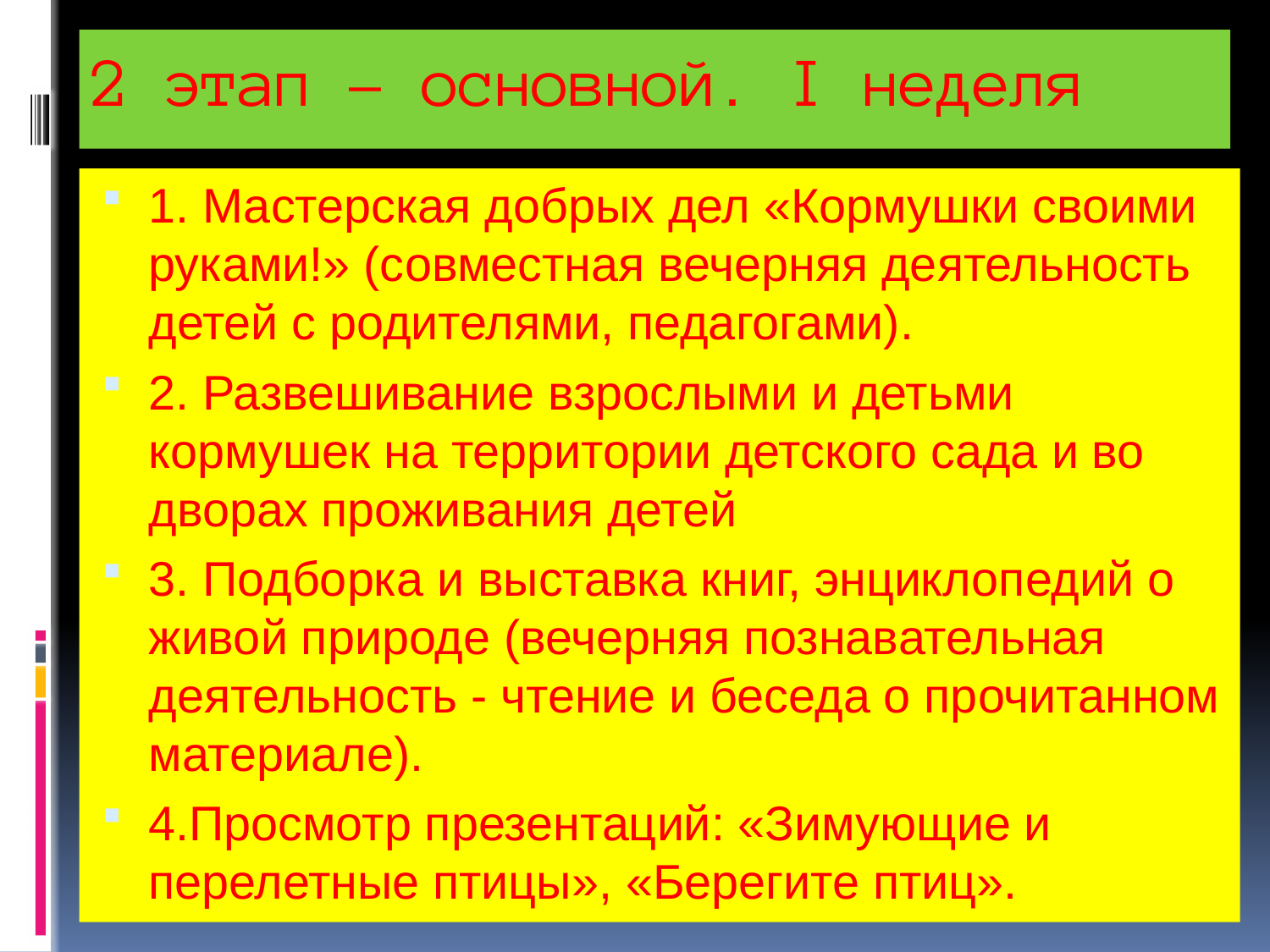

# 2 этап – основной. I неделя .
1. Мастерская добрых дел «Кормушки своими руками!» (совместная вечерняя деятельность детей с родителями, педагогами).
2. Развешивание взрослыми и детьми кормушек на территории детского сада и во дворах проживания детей
3. Подборка и выставка книг, энциклопедий о живой природе (вечерняя познавательная деятельность - чтение и беседа о прочитанном материале).
4.Просмотр презентаций: «Зимующие и перелетные птицы», «Берегите птиц».